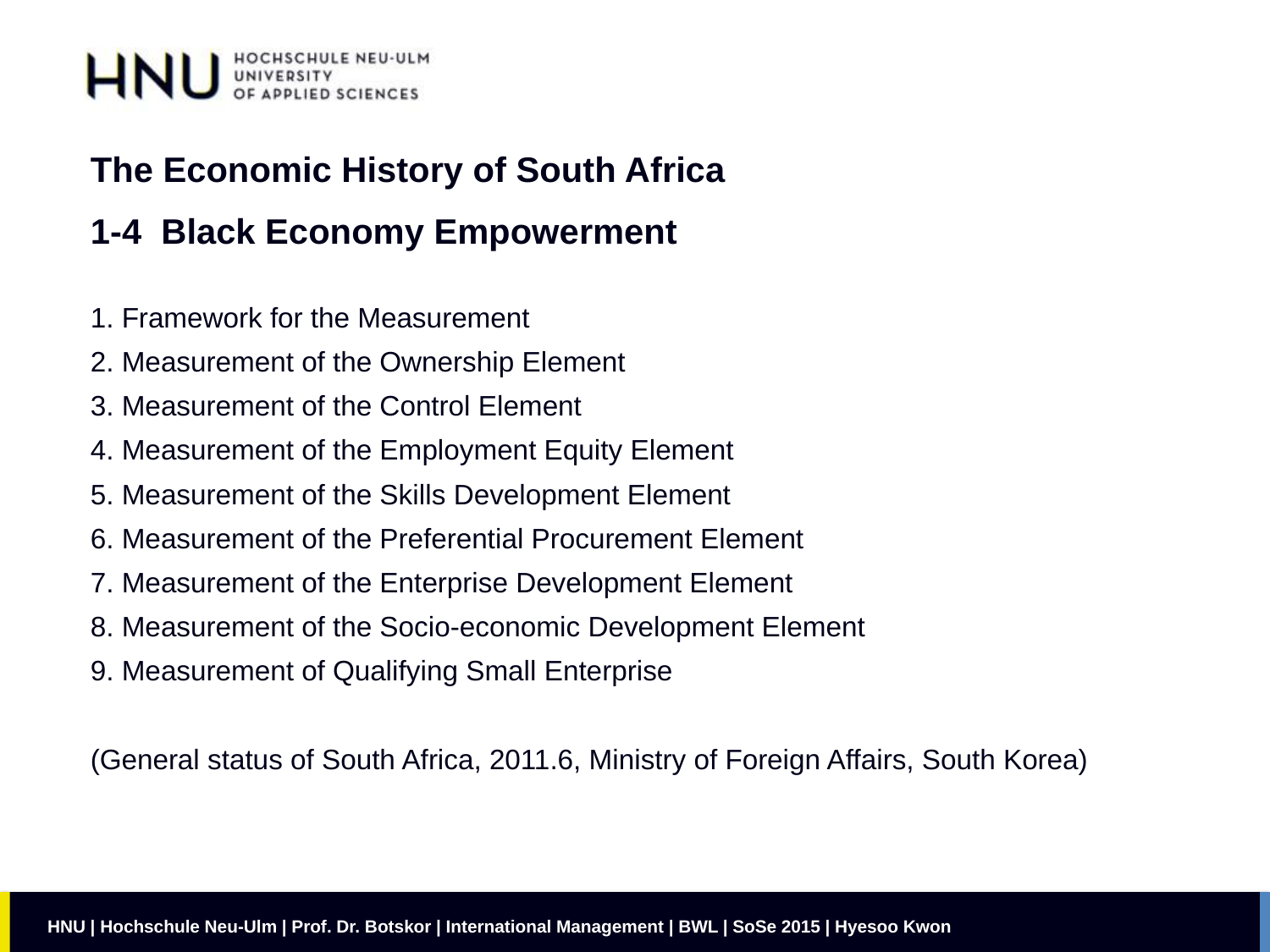

The Economic History of South Africa
1-4  Black Economy Empowerment
1. Framework for the Measurement
2. Measurement of the Ownership Element
3. Measurement of the Control Element
4. Measurement of the Employment Equity Element
5. Measurement of the Skills Development Element
6. Measurement of the Preferential Procurement Element
7. Measurement of the Enterprise Development Element
8. Measurement of the Socio-economic Development Element
9. Measurement of Qualifying Small Enterprise

(General status of South Africa, 2011.6, Ministry of Foreign Affairs, South Korea)

HNU | Hochschule Neu-Ulm | Prof. Dr. Botskor | International Management | BWL | SoSe 2015 | Hyesoo Kwon